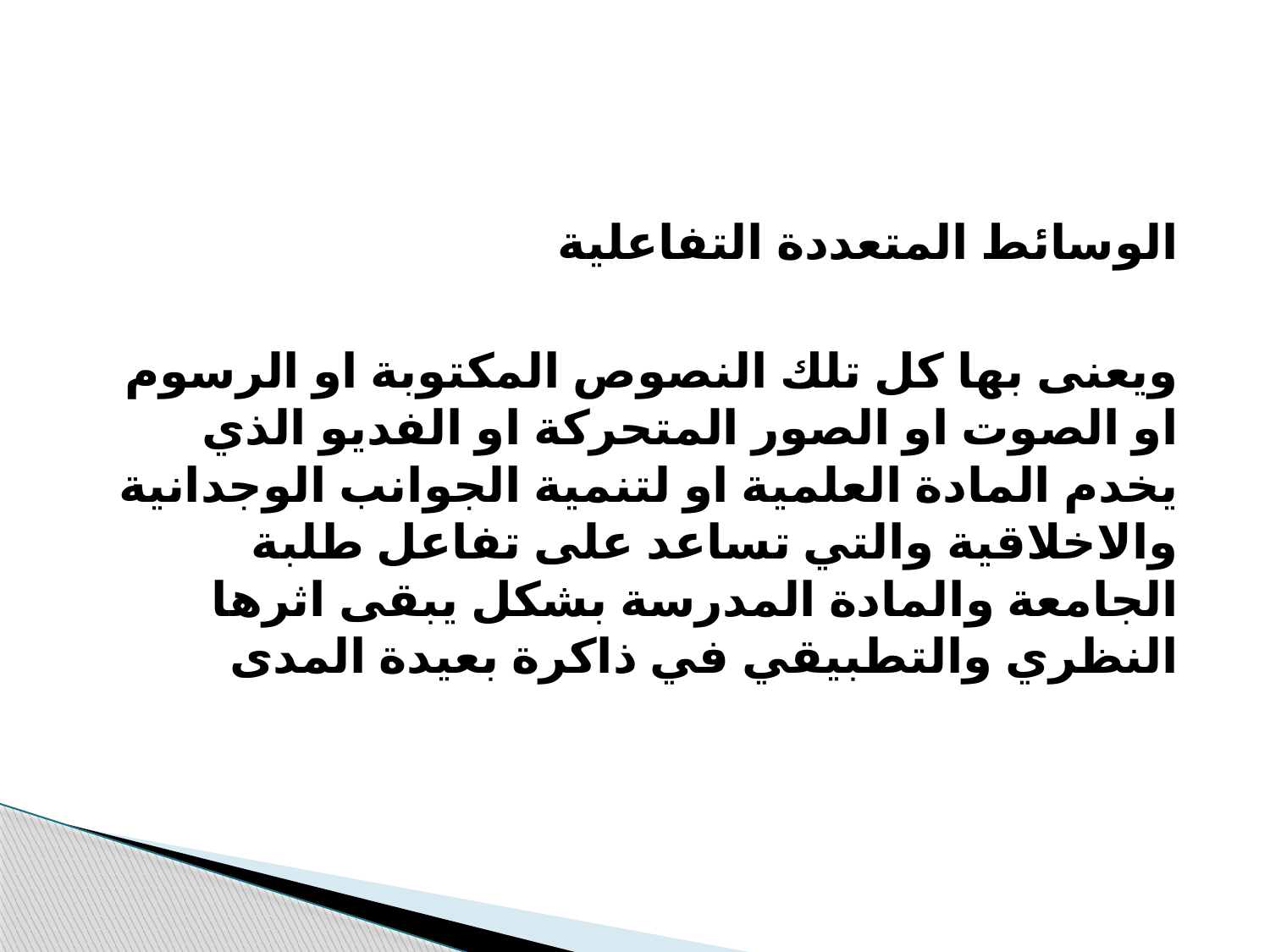

#
الوسائط المتعددة التفاعلية

ويعنى بها كل تلك النصوص المكتوبة او الرسوم  او الصوت او الصور المتحركة او الفديو الذي يخدم المادة العلمية او لتنمية الجوانب الوجدانية والاخلاقية والتي تساعد على تفاعل طلبة الجامعة والمادة المدرسة بشكل يبقى اثرها النظري والتطبيقي في ذاكرة بعيدة المدى